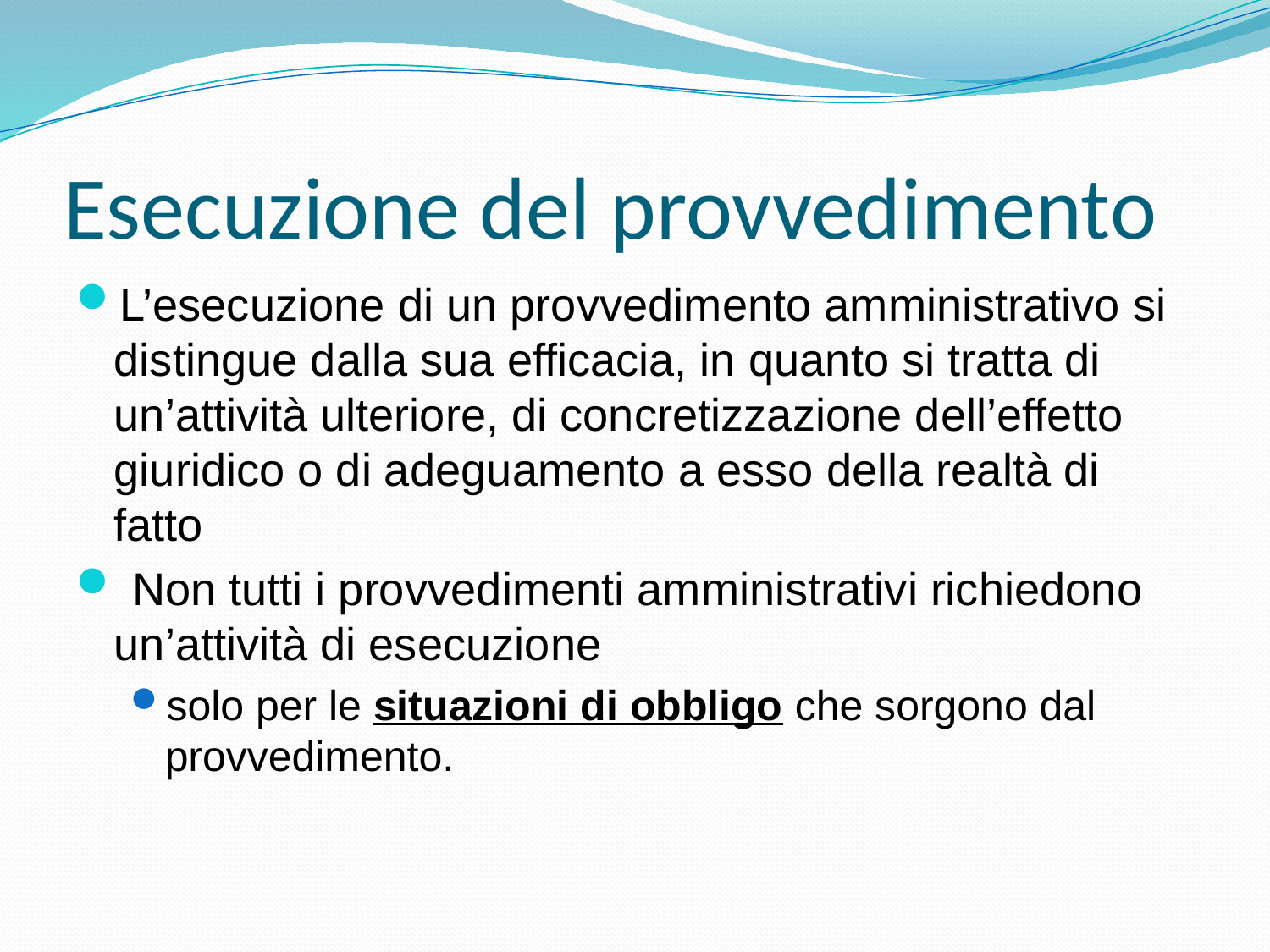

# Esecuzione del provvedimento
L’esecuzione di un provvedimento amministrativo si distingue dalla sua efficacia, in quanto si tratta di un’attività ulteriore, di concretizzazione dell’effetto giuridico o di adeguamento a esso della realtà di fatto
 Non tutti i provvedimenti amministrativi richiedono un’attività di esecuzione
solo per le situazioni di obbligo che sorgono dal provvedimento.